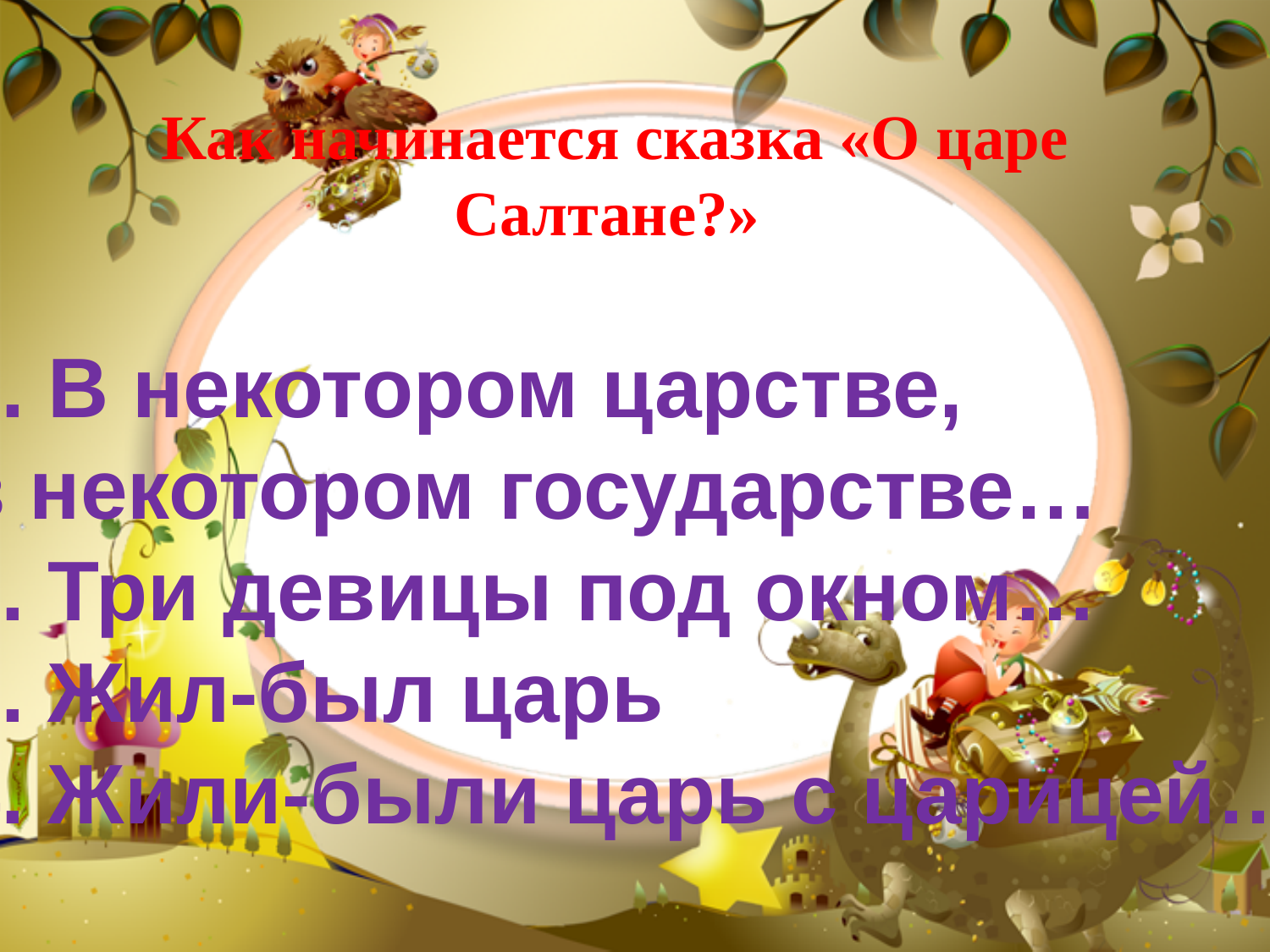

Как начинается сказка «О царе Салтане?»
1. В некотором царстве,
в некотором государстве…
2. Три девицы под окном…
3. Жил-был царь
4. Жили-были царь с царицей…